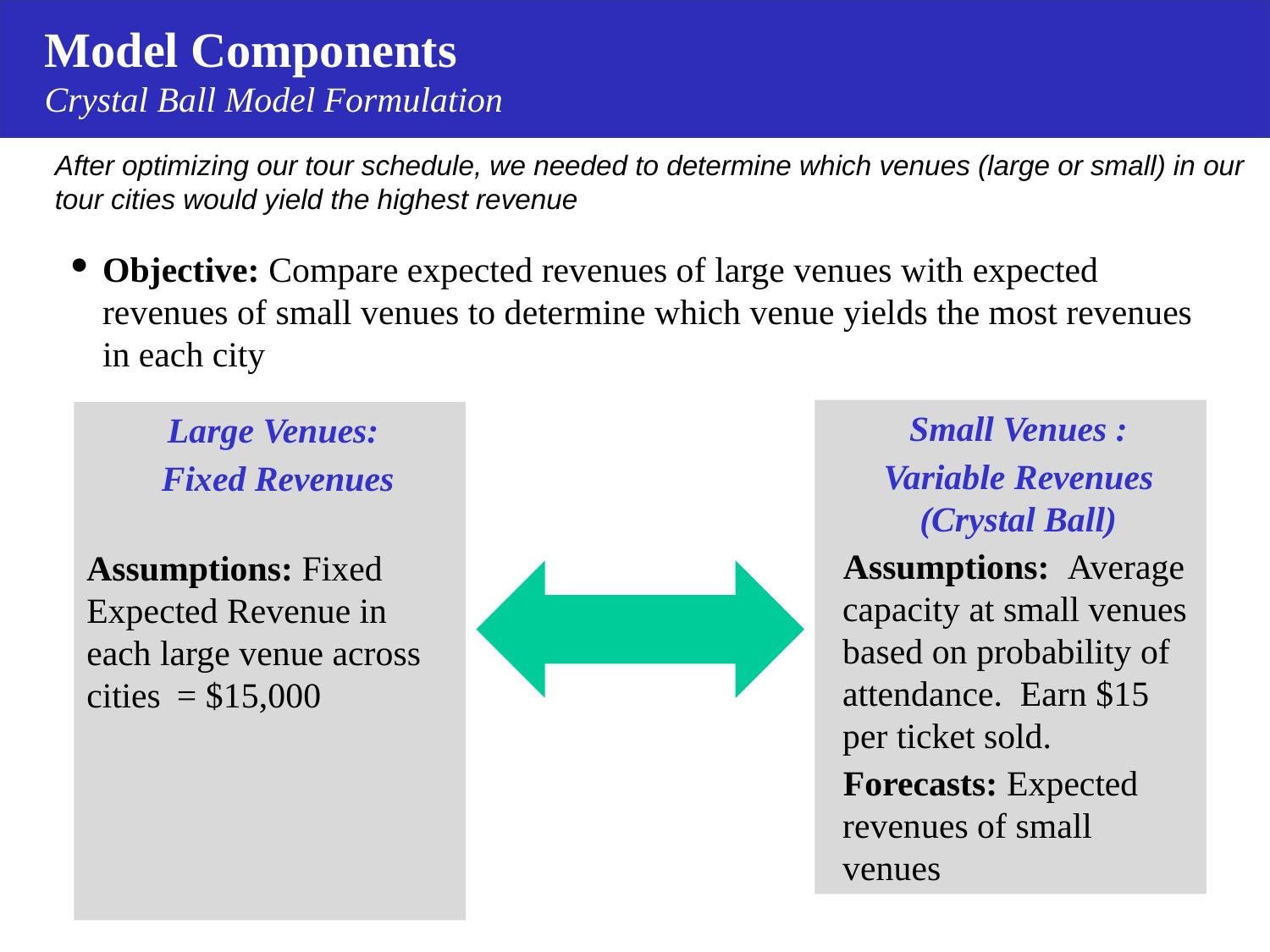

# Model Components Crystal Ball Model Formulation
After optimizing our tour schedule, we needed to determine which venues (large or small) in our tour cities would yield the highest revenue
Objective: Compare expected revenues of large venues with expected revenues of small venues to determine which venue yields the most revenues in each city

Small Venues :
Variable Revenues (Crystal Ball)
Assumptions:  Average capacity at small venues based on probability of attendance.  Earn $15 per ticket sold.
Forecasts: Expected revenues of small venues
Large Venues:
Fixed Revenues

Assumptions: Fixed Expected Revenue in each large venue across cities  = $15,000